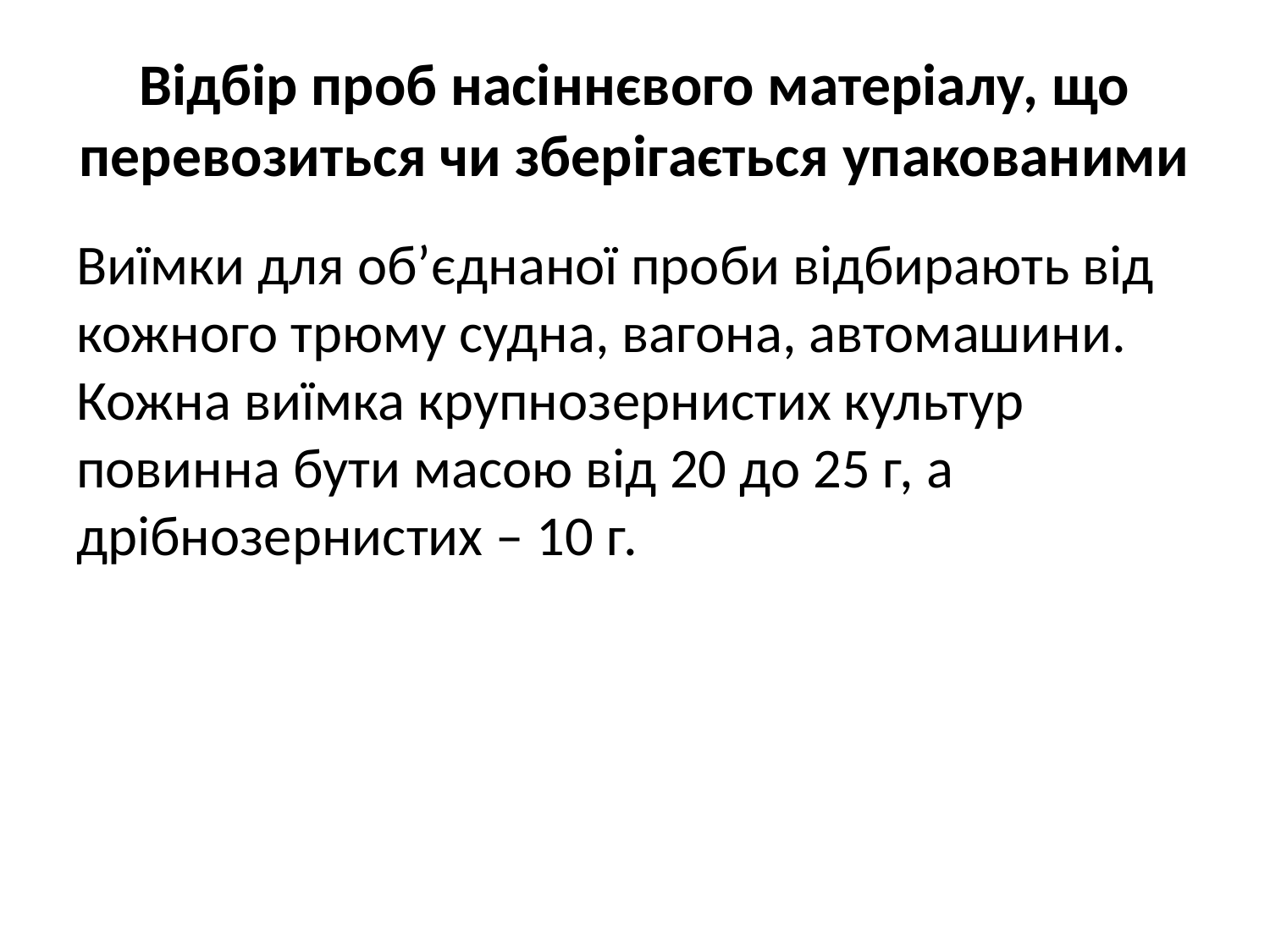

# Відбір проб насіннєвого матеріалу, що перевозиться чи зберігається упакованими
Виїмки для об’єднаної проби відбирають від кожного трюму судна, вагона, автомашини. Кожна виїмка крупнозернистих культур повинна бути масою від 20 до 25 г, а дрібнозернистих – 10 г.